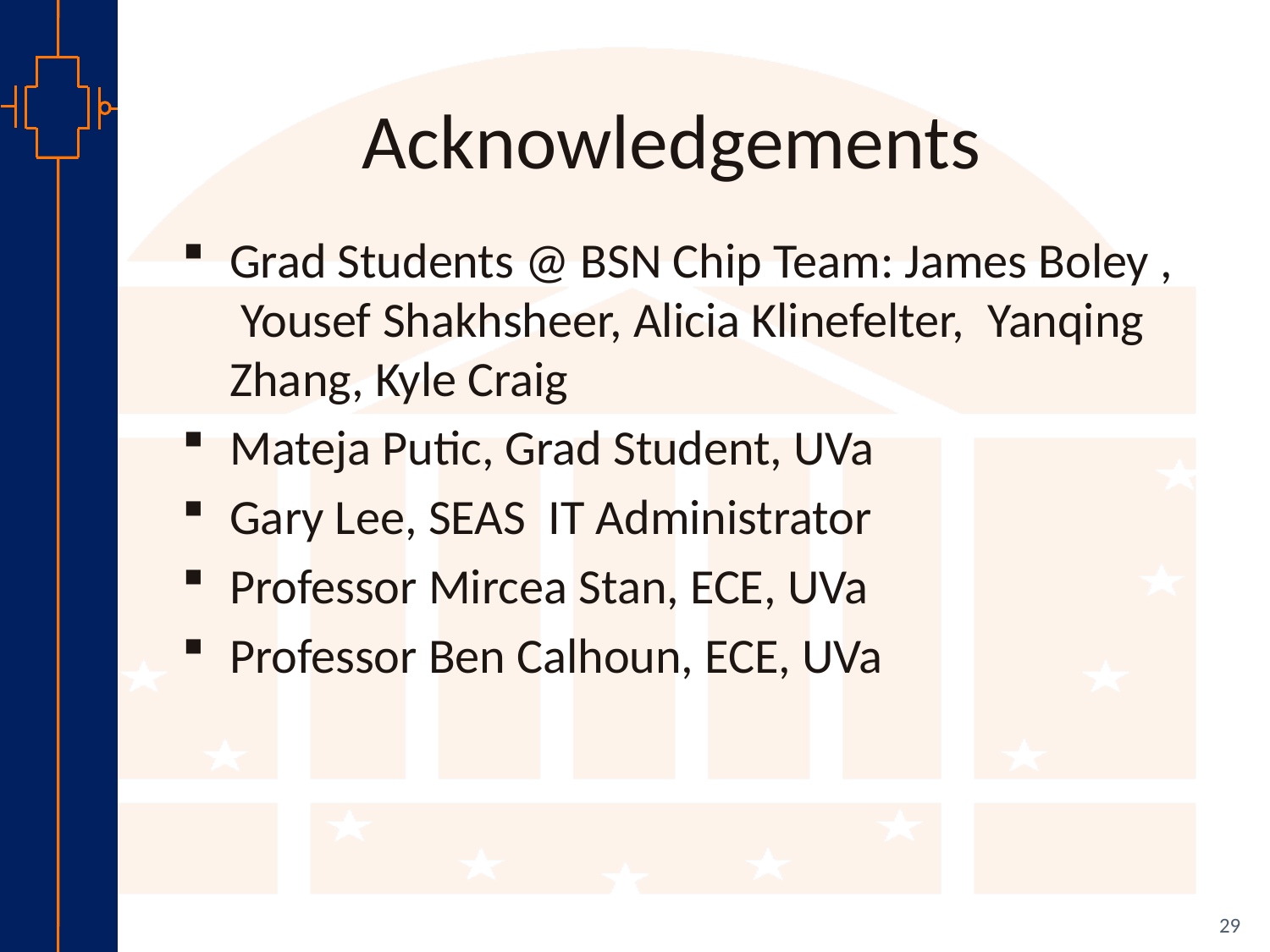

# Acknowledgements
Grad Students @ BSN Chip Team: James Boley ,  Yousef Shakhsheer, Alicia Klinefelter,  Yanqing Zhang, Kyle Craig
Mateja Putic, Grad Student, UVa
Gary Lee, SEAS  IT Administrator
Professor Mircea Stan, ECE, UVa
Professor Ben Calhoun, ECE, UVa

29